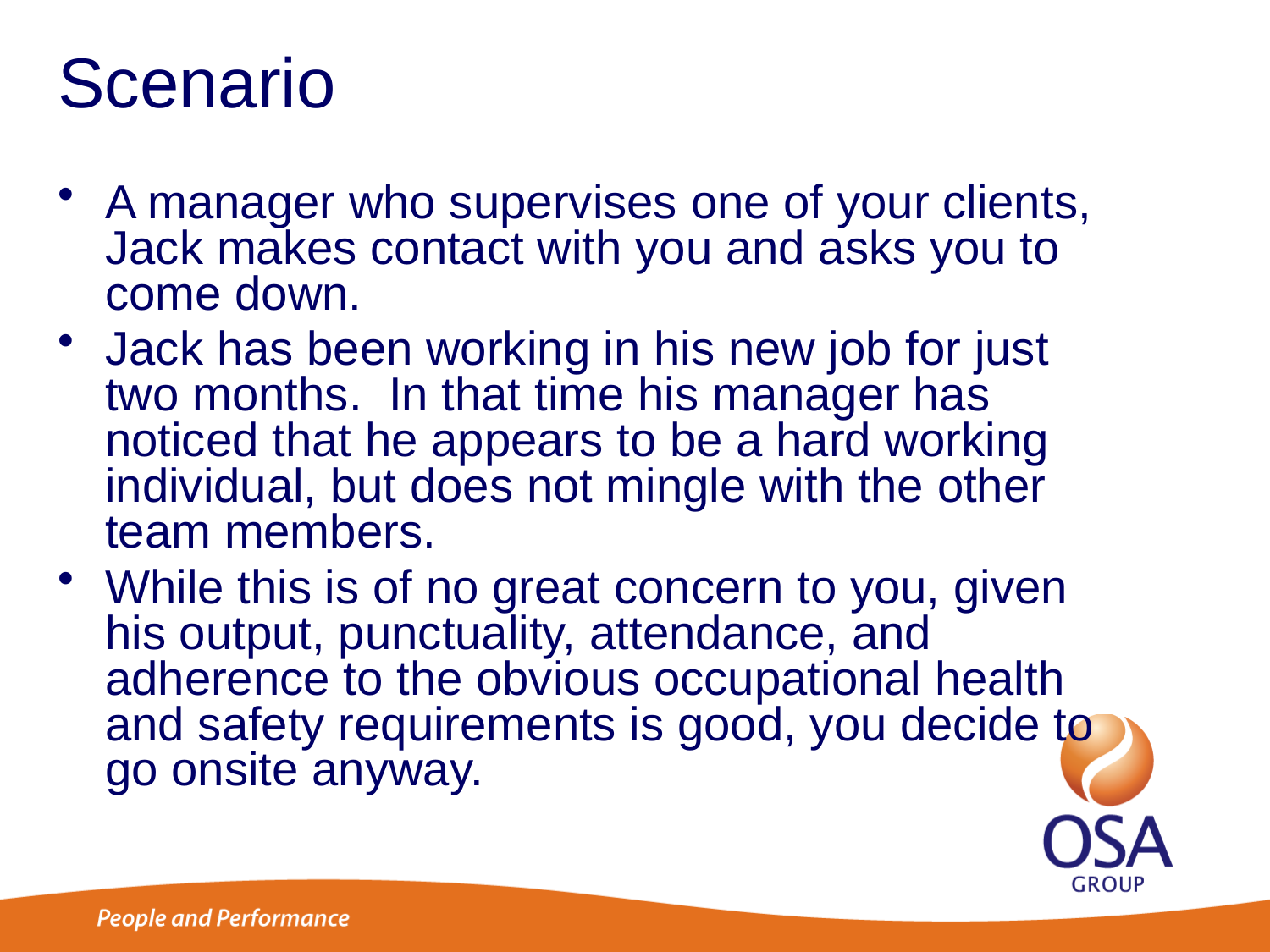

# Scenario
A manager who supervises one of your clients, Jack makes contact with you and asks you to come down.
Jack has been working in his new job for just two months.  In that time his manager has noticed that he appears to be a hard working individual, but does not mingle with the other team members.
While this is of no great concern to you, given his output, punctuality, attendance, and adherence to the obvious occupational health and safety requirements is good, you decide to go onsite anyway.